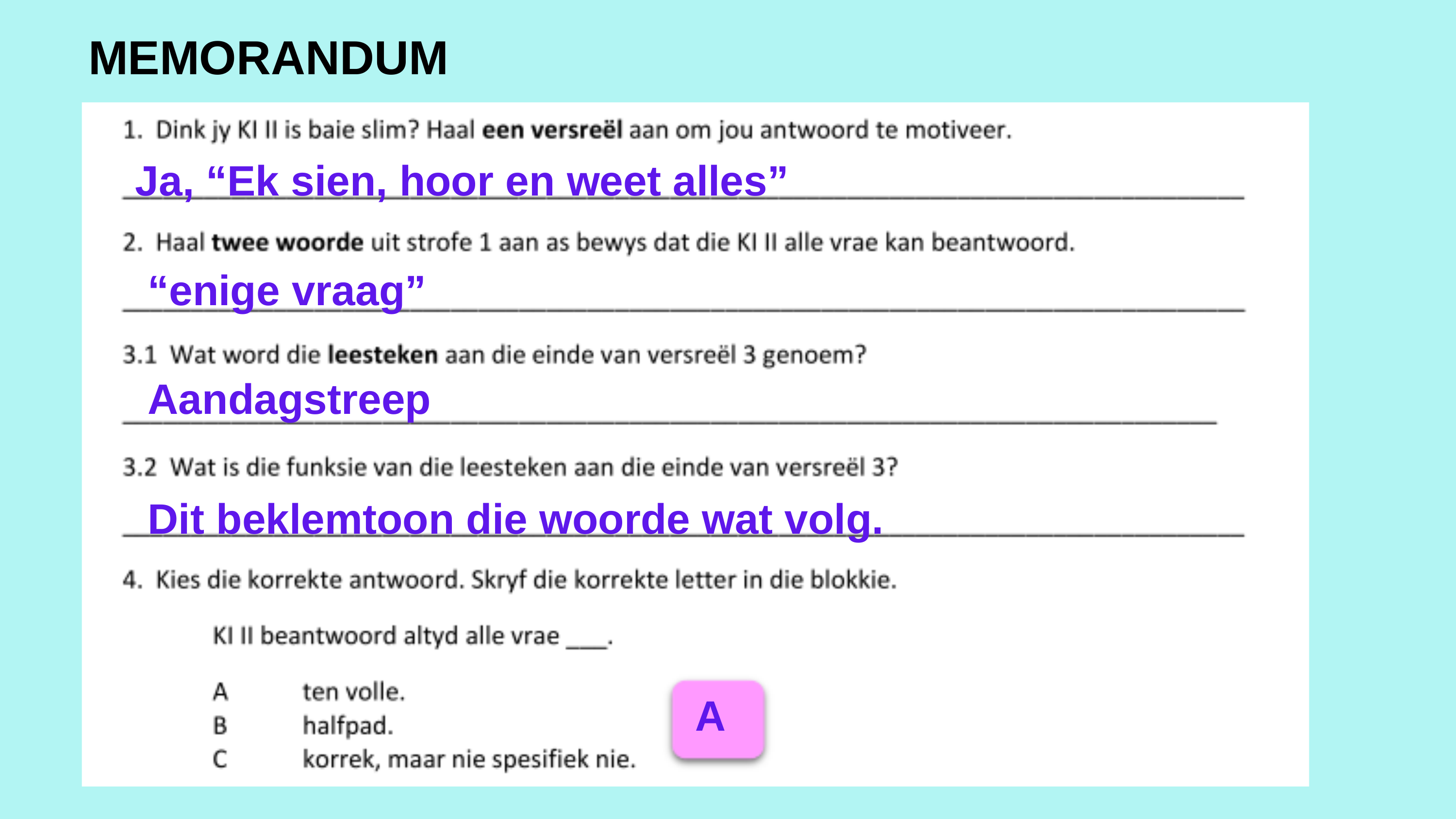

MEMORANDUM

Ja, “Ek sien, hoor en weet alles”
“enige vraag”
Aandagstreep
Dit beklemtoon die woorde wat volg.
A